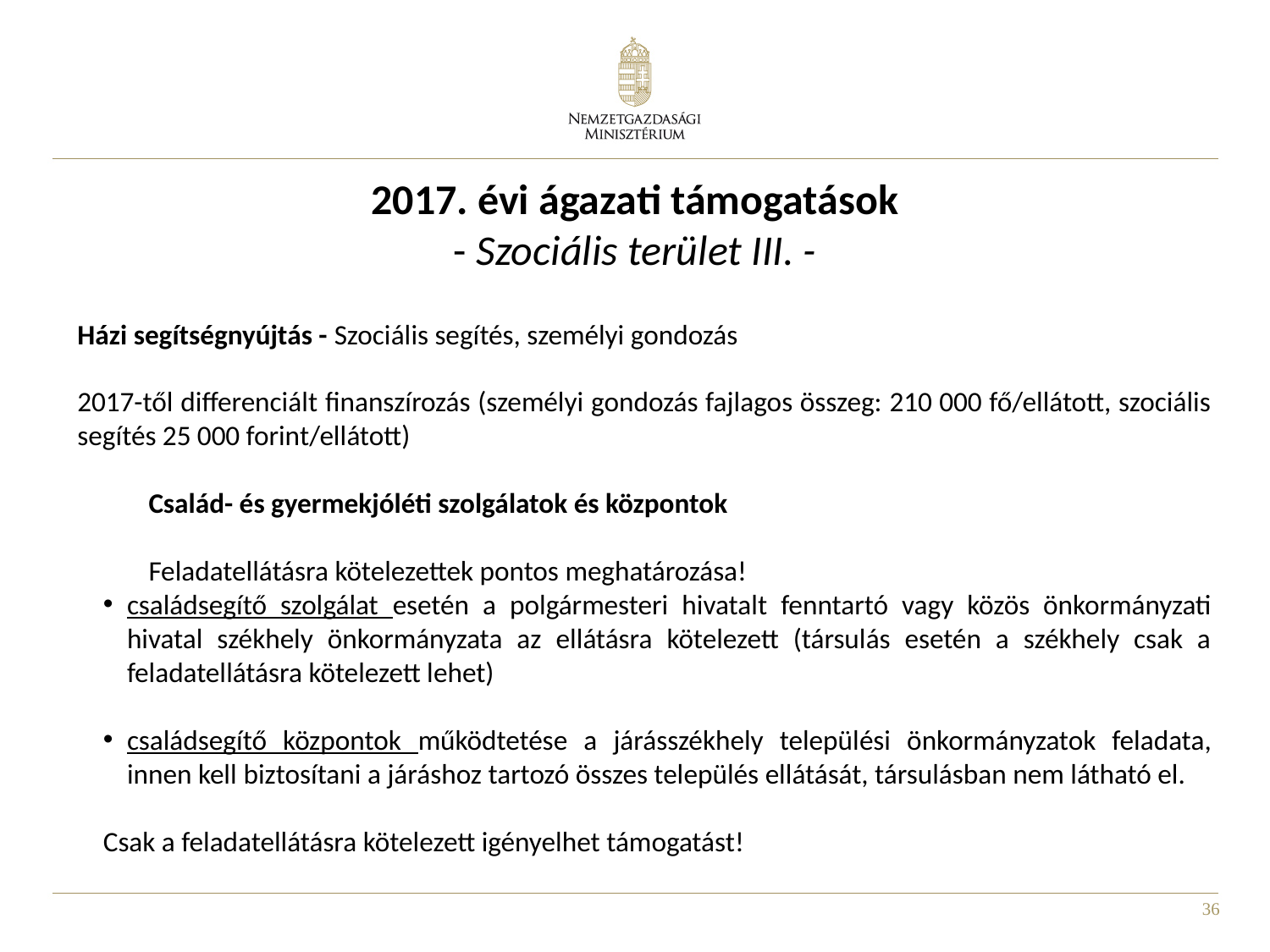

2017. évi ágazati támogatások
- Szociális terület III. -

Házi segítségnyújtás - Szociális segítés, személyi gondozás

2017-től differenciált finanszírozás (személyi gondozás fajlagos összeg: 210 000 fő/ellátott, szociális segítés 25 000 forint/ellátott)

Család- és gyermekjóléti szolgálatok és központok

Feladatellátásra kötelezettek pontos meghatározása!
családsegítő szolgálat esetén a polgármesteri hivatalt fenntartó vagy közös önkormányzati hivatal székhely önkormányzata az ellátásra kötelezett (társulás esetén a székhely csak a feladatellátásra kötelezett lehet)

családsegítő központok működtetése a járásszékhely települési önkormányzatok feladata, innen kell biztosítani a járáshoz tartozó összes település ellátását, társulásban nem látható el.

Csak a feladatellátásra kötelezett igényelhet támogatást!